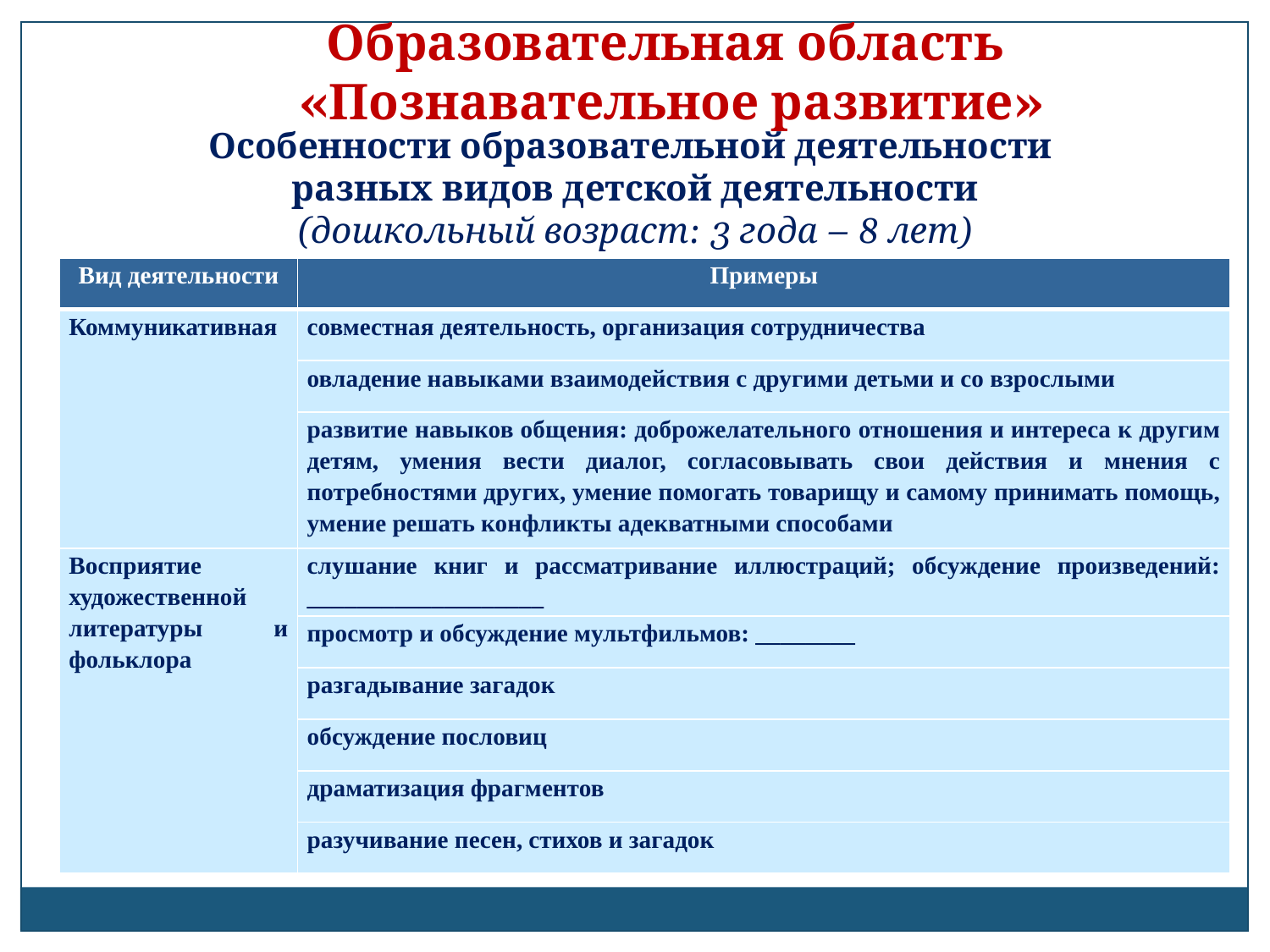

Образовательная область
«Познавательное развитие»
Особенности образовательной деятельности
разных видов детской деятельности
(дошкольный возраст: 3 года – 8 лет)

| Вид деятельности | Примеры |
| --- | --- |
| Коммуникативная | совместная деятельность, организация сотрудничества |
|  | овладение навыками взаимодействия с другими детьми и со взрослыми |
|  | развитие навыков общения: доброжелательного отношения и интереса к другим детям, умения вести диалог, согласовывать свои действия и мнения с потребностями других, умение помогать товарищу и самому принимать помощь, умение решать конфликты адекватными способами |
| Восприятие художественной литературы и фольклора | слушание книг и рассматривание иллюстраций; обсуждение произведений: \_\_\_\_\_\_\_\_\_\_\_\_\_\_\_\_\_\_\_ |
|  | просмотр и обсуждение мультфильмов: \_\_\_\_\_\_\_\_ |
|  | разгадывание загадок |
|  | обсуждение пословиц |
|  | драматизация фрагментов |
|  | разучивание песен, стихов и загадок |